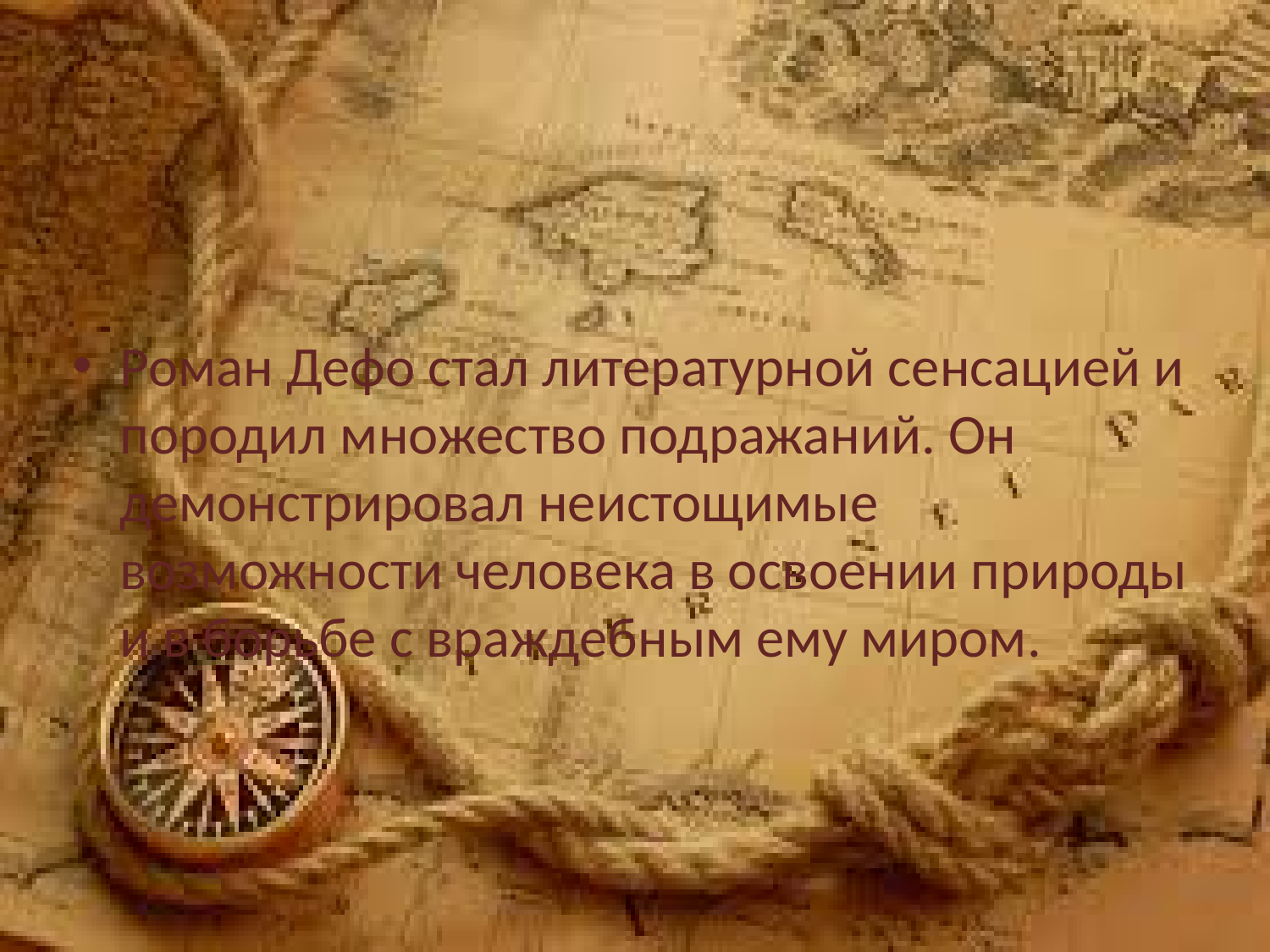

#
Роман Дефо стал литературной сенсацией и породил множество подражаний. Он демонстрировал неистощимые возможности человека в освоении природы и в борьбе с враждебным ему миром.